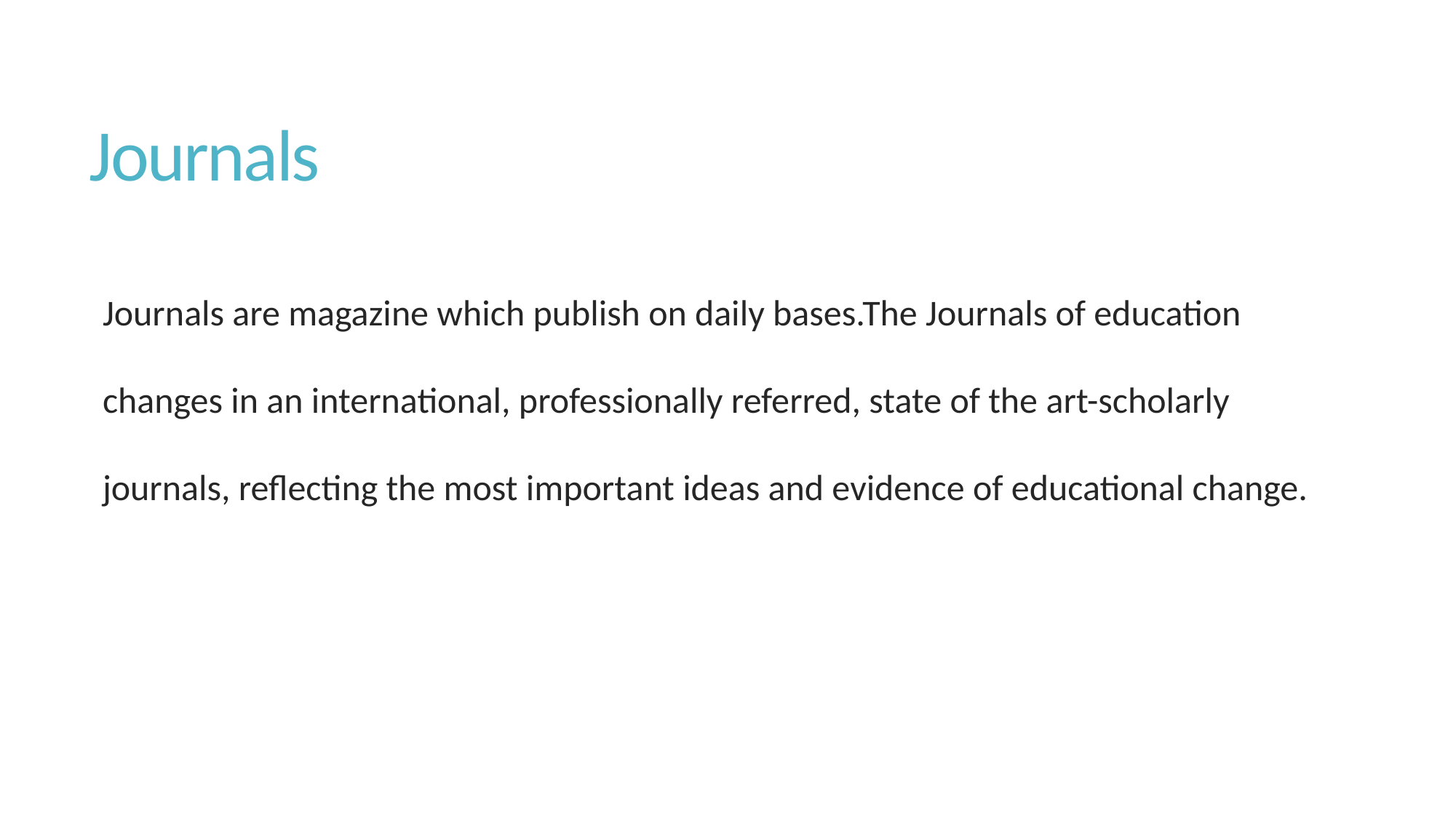

# Journals
Journals are magazine which publish on daily bases.The Journals of education changes in an international, professionally referred, state of the art-scholarly journals, reflecting the most important ideas and evidence of educational change.